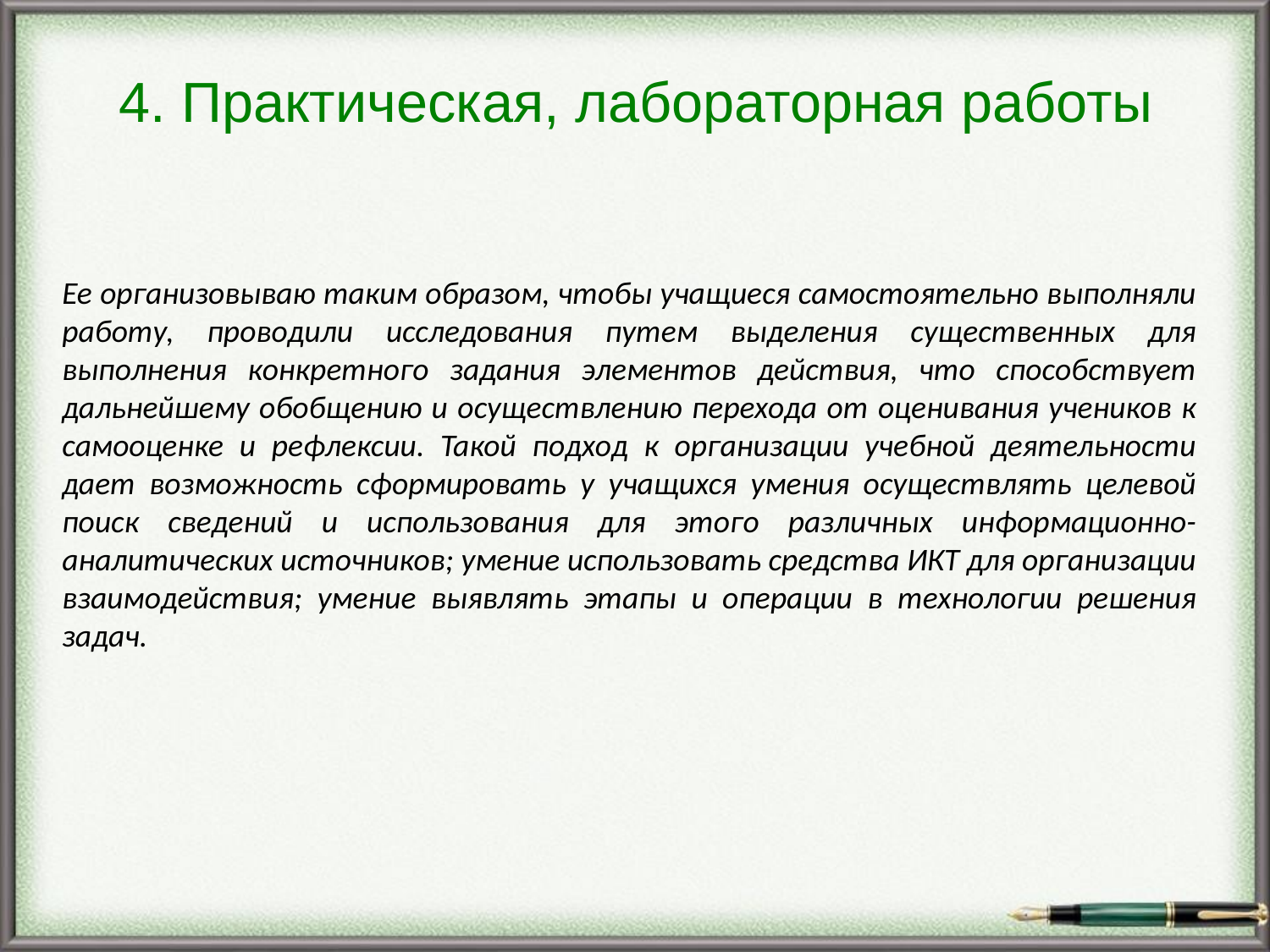

4. Практическая, лабораторная работы

Ее организовываю таким образом, чтобы учащиеся самостоятельно выполняли работу, проводили исследования путем выделения существенных для выполнения конкретного задания элементов действия, что способствует дальнейшему обобщению и осуществлению перехода от оценивания учеников к самооценке и рефлексии. Такой подход к организации учебной деятельности дает возможность сформировать у учащихся умения осуществлять целевой поиск сведений и использования для этого различных информационно-аналитических источников; умение использовать средства ИКТ для организации взаимодействия; умение выявлять этапы и операции в технологии решения задач.